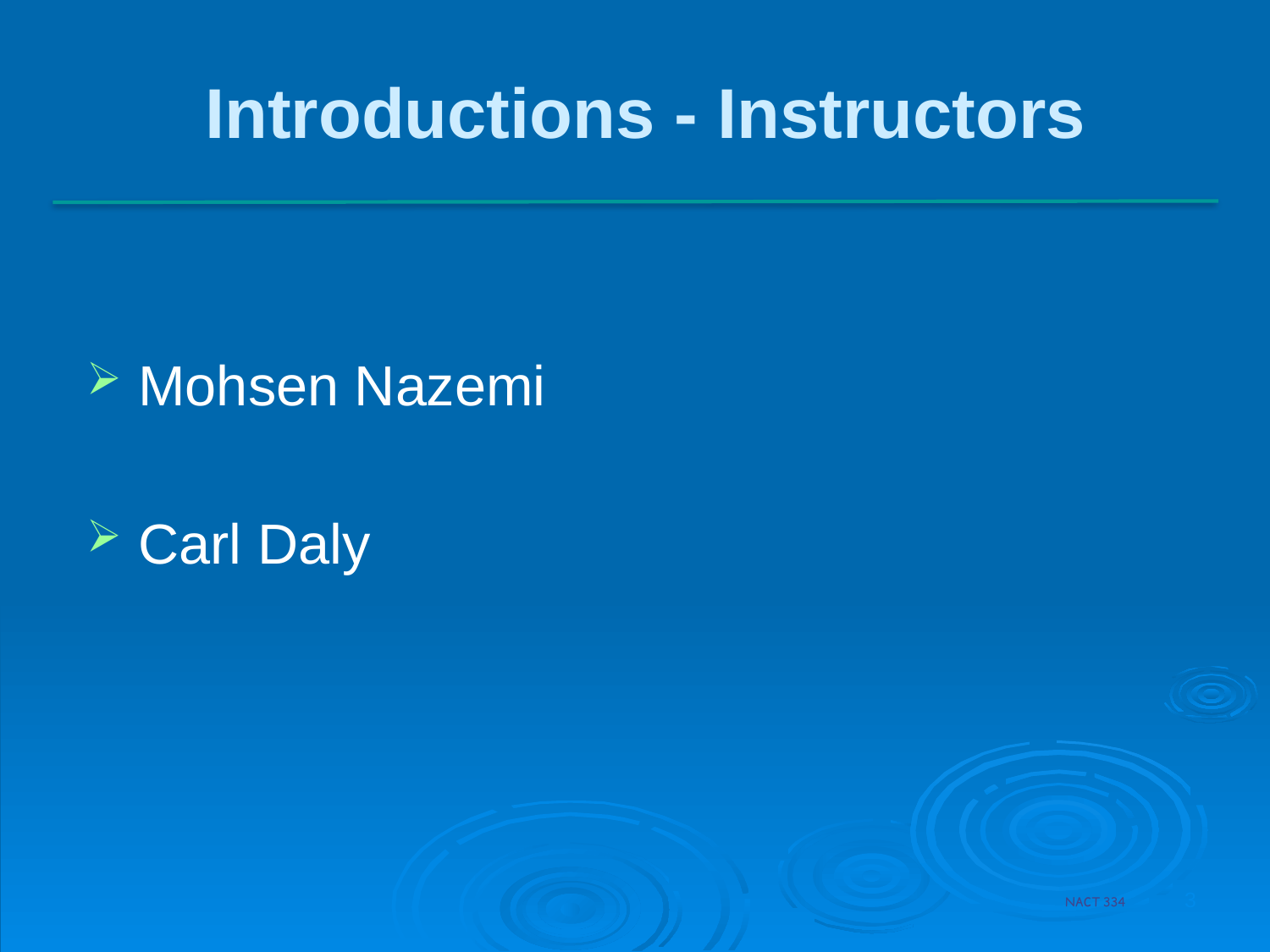

Introductions - Instructors

 Mohsen Nazemi

 Carl Daly

3
NACT 334